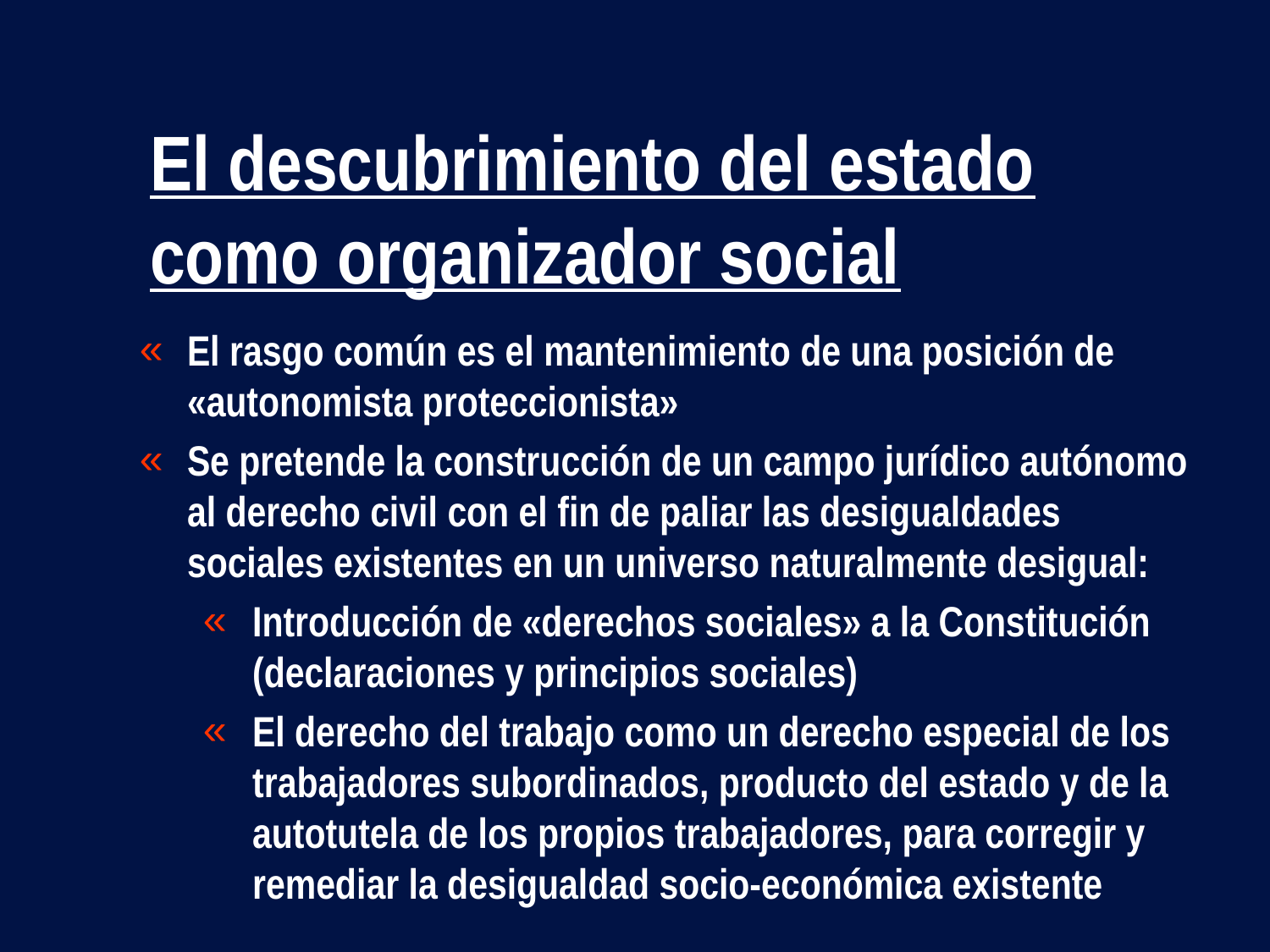

# El descubrimiento del estado como organizador social
El rasgo común es el mantenimiento de una posición de «autonomista proteccionista»
Se pretende la construcción de un campo jurídico autónomo al derecho civil con el fin de paliar las desigualdades sociales existentes en un universo naturalmente desigual:
Introducción de «derechos sociales» a la Constitución (declaraciones y principios sociales)
El derecho del trabajo como un derecho especial de los trabajadores subordinados, producto del estado y de la autotutela de los propios trabajadores, para corregir y remediar la desigualdad socio-económica existente